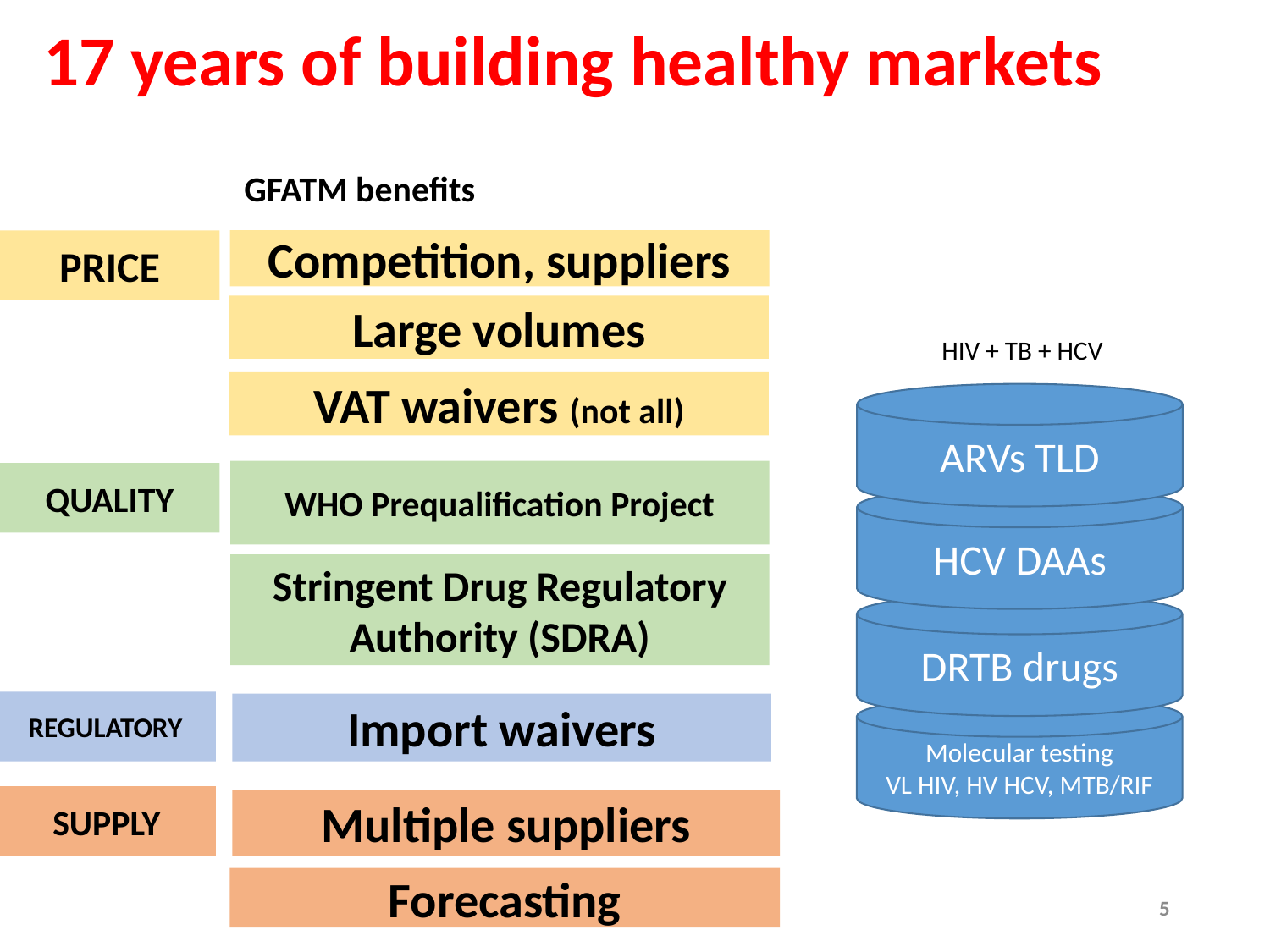

# 17 years of building healthy markets
GFATM benefits
Competition, suppliers
PRICE
Large volumes
VAT waivers (not all)
HIV + TB + HCV
ARVs TLD
HCV DAAs
DRTB drugs
Molecular testing
VL HIV, HV HCV, MTB/RIF
WHO Prequalification Project
QUALITY
Stringent Drug Regulatory Authority (SDRA)
REGULATORY
Import waivers
SUPPLY
Multiple suppliers
Forecasting
5